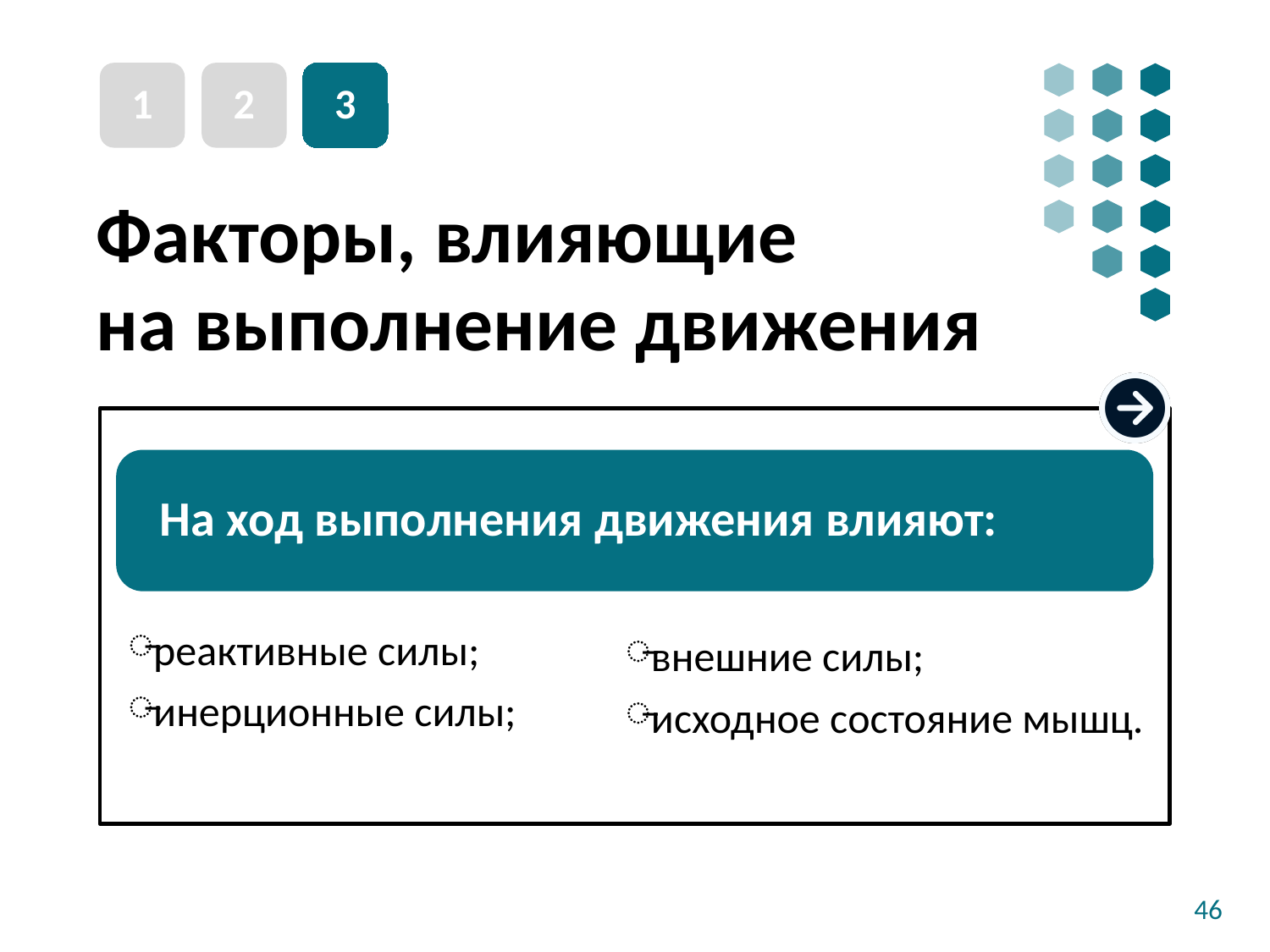

1
2
3

# Факторы, влияющие на выполнение движения

реактивные силы;
инерционные силы;
На ход выполнения движения влияют:
внешние силы;
исходное состояние мышц.
46